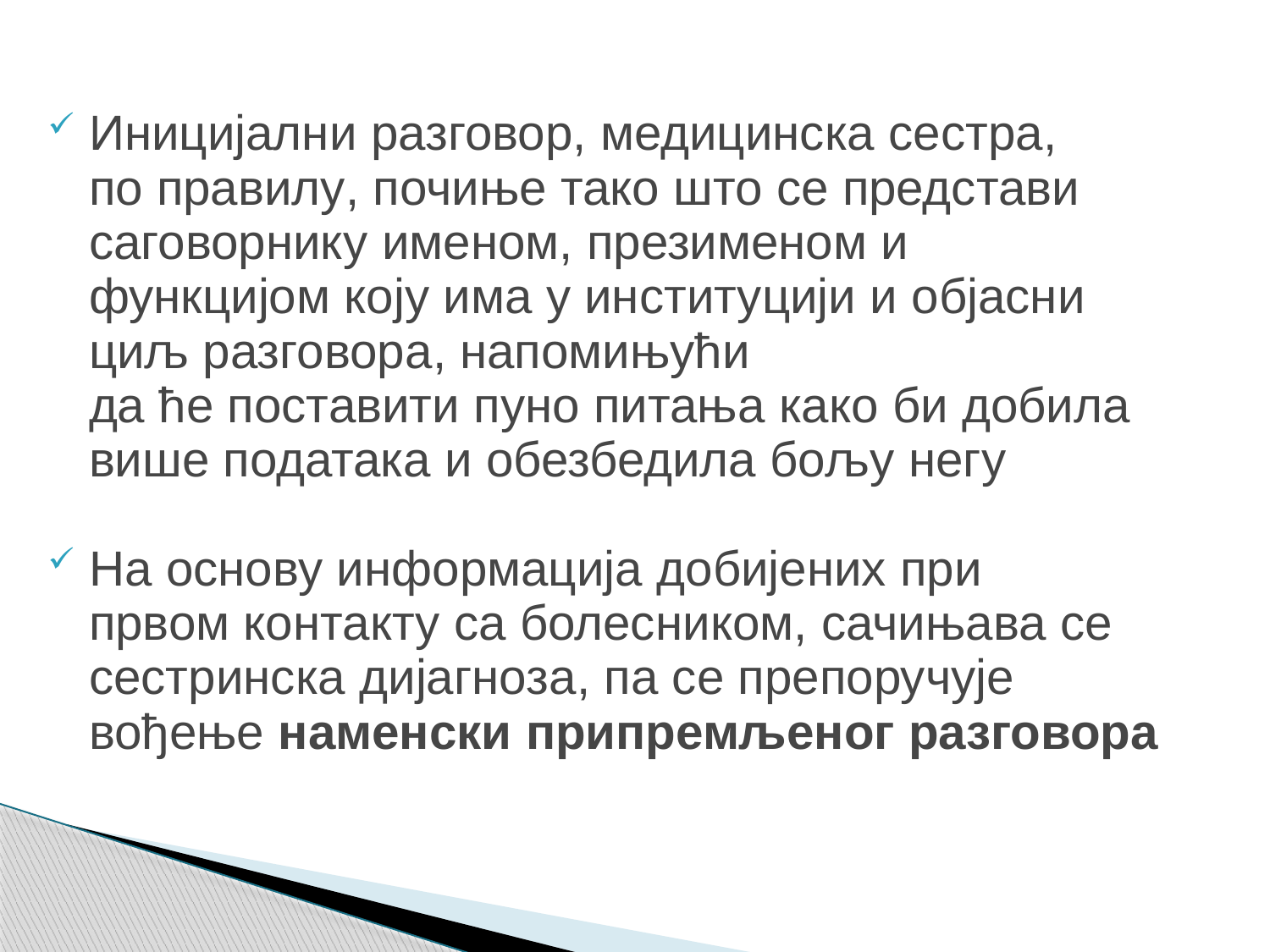

Иницијални разговор, медицинска сестра,
   по правилу, почиње тако што се представи
   саговорнику именом, презименом и
   функцијом коју има у институцији и објасни
   циљ разговора, напомињући
   да ће поставити пуно питања како би добила
   више података и обезбедила бољу негу

 На основу информација добијених при
   првом контакту са болесником, сачињава се
   сестринска дијагноза, па се препоручује
   вођење наменски припремљеног разговора